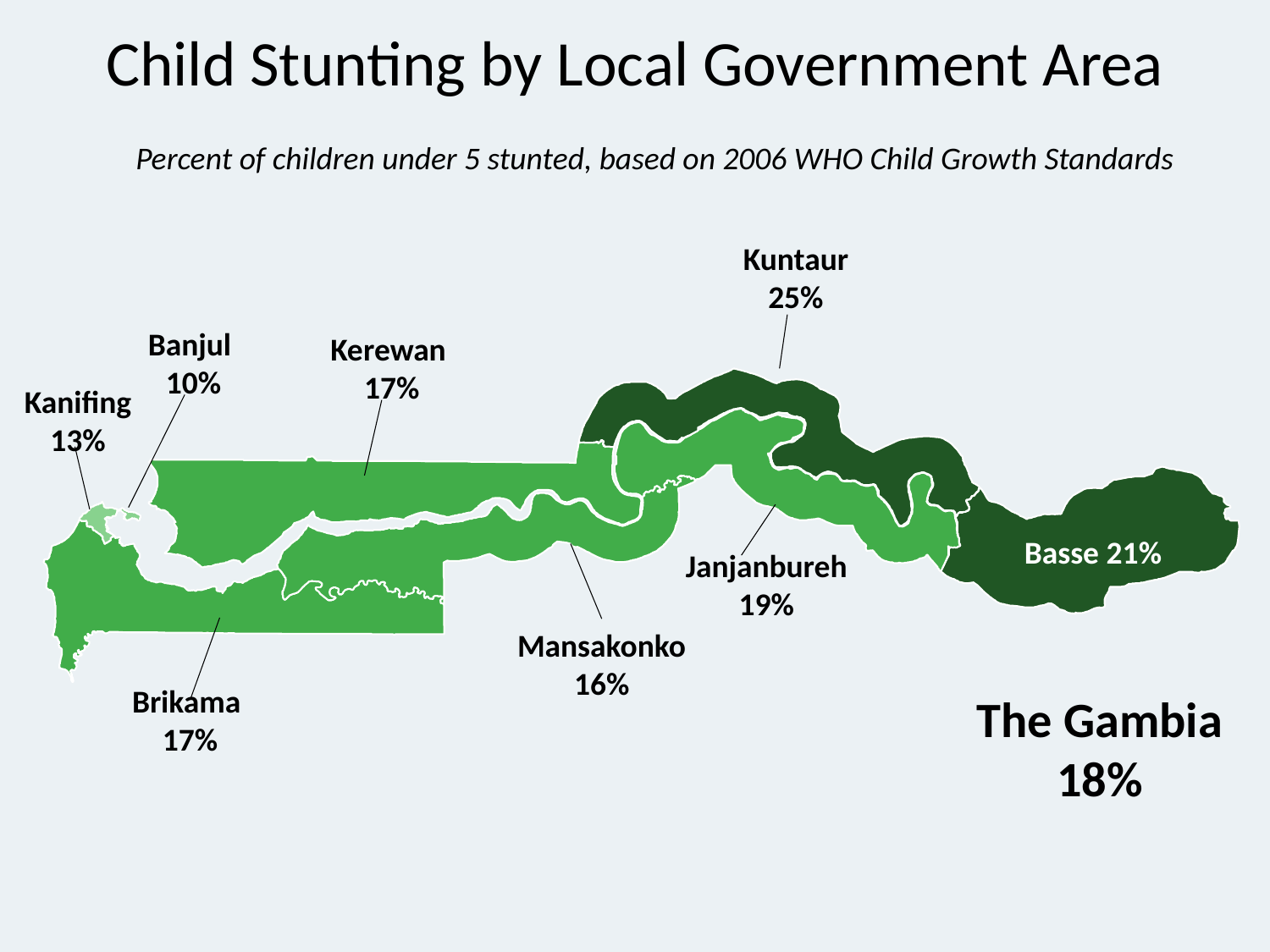

# Child Stunting by Local Government Area
Percent of children under 5 stunted, based on 2006 WHO Child Growth Standards
Kuntaur 25%
Banjul
10%
Kerewan
17%

Kanifing 13%

Basse 21%
Janjanbureh
19%
Mansakonko 16%
Brikama
17%
The Gambia
18%